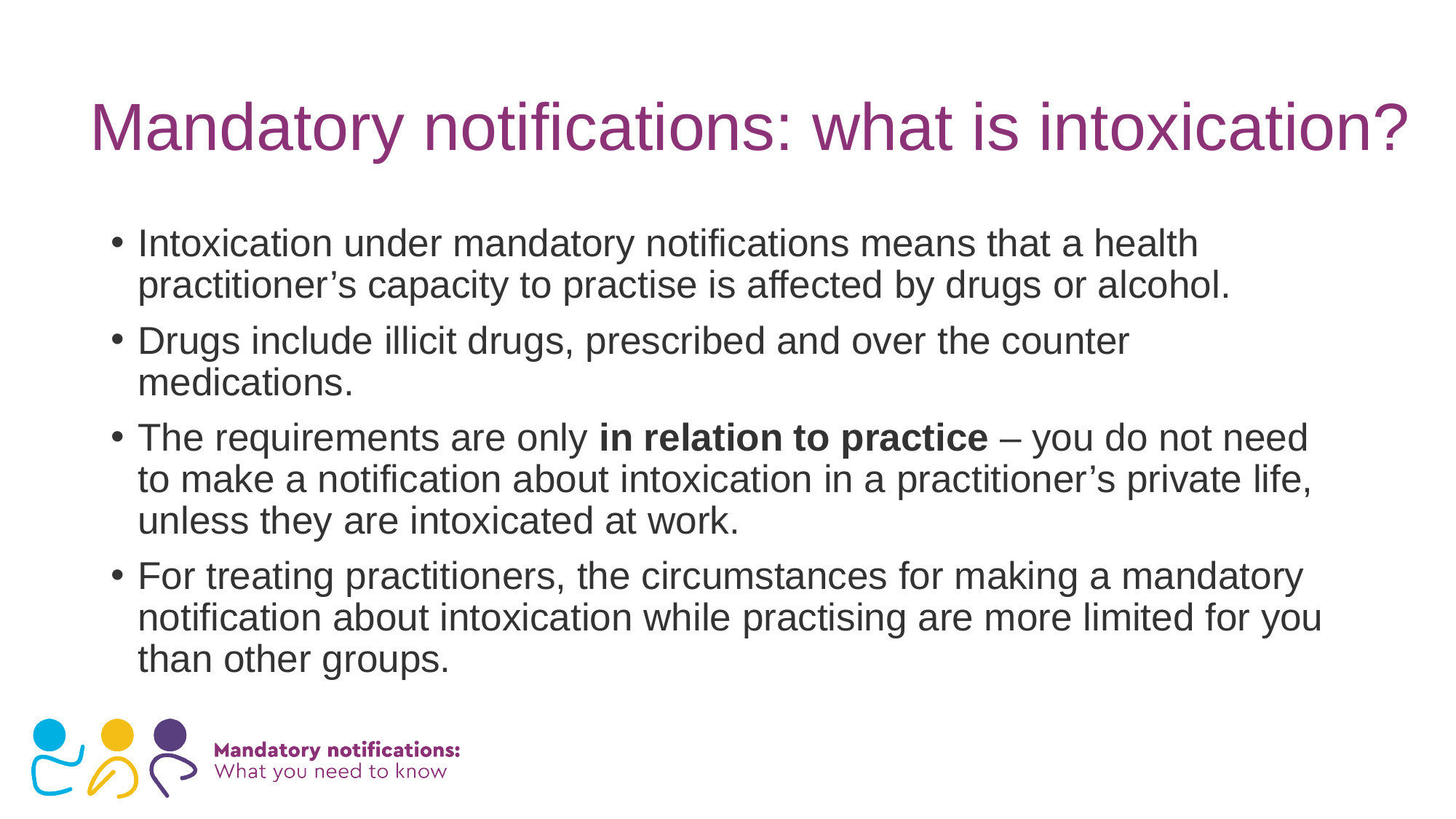

# Mandatory notifications: what is intoxication?
Intoxication under mandatory notifications means that a health practitioner’s capacity to practise is affected by drugs or alcohol.
Drugs include illicit drugs, prescribed and over the counter medications.
The requirements are only in relation to practice – you do not need to make a notification about intoxication in a practitioner’s private life, unless they are intoxicated at work.
For treating practitioners, the circumstances for making a mandatory notification about intoxication while practising are more limited for you than other groups.